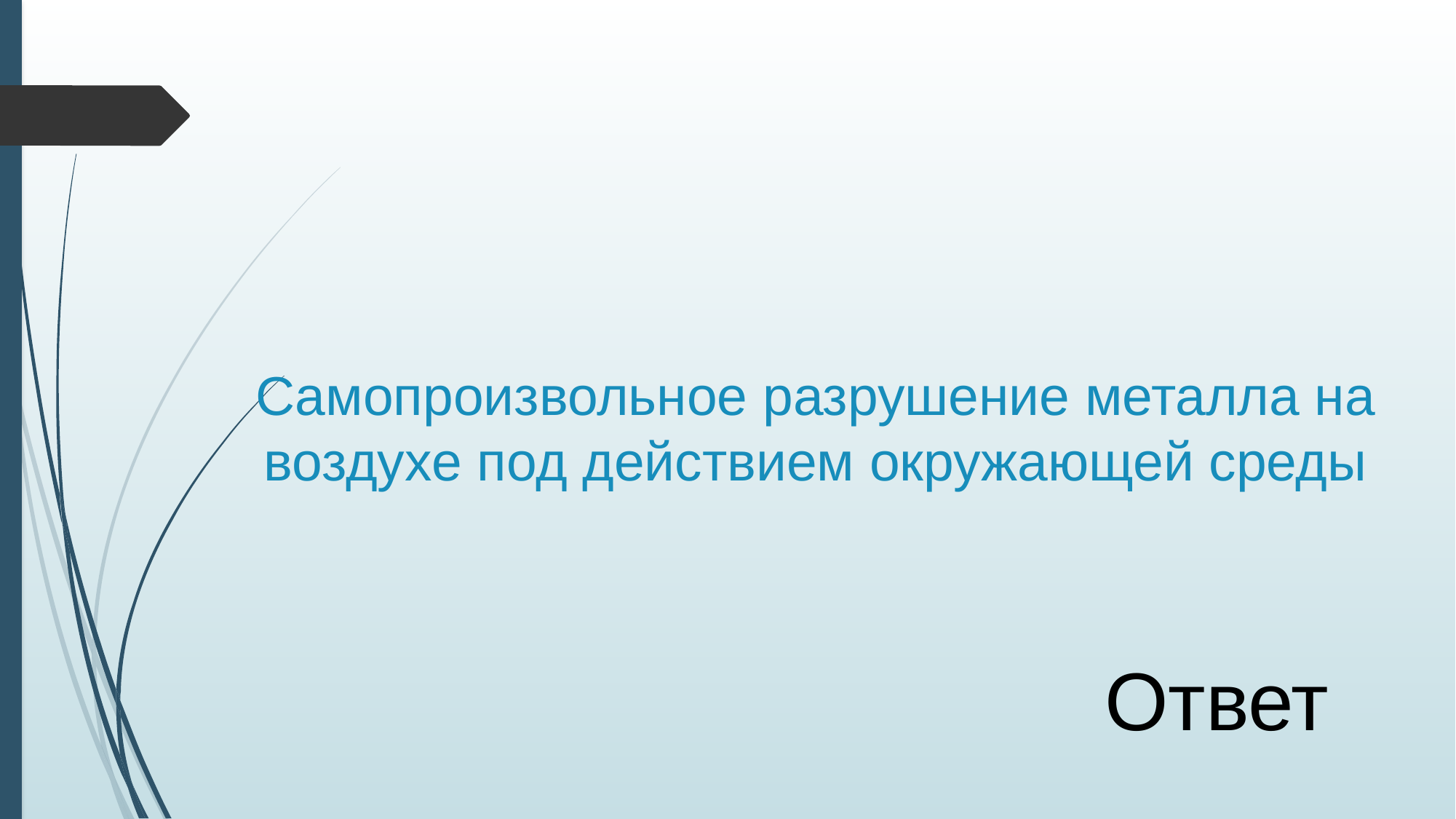

# Самопроизвольное разрушение металла на воздухе под действием окружающей среды
Ответ